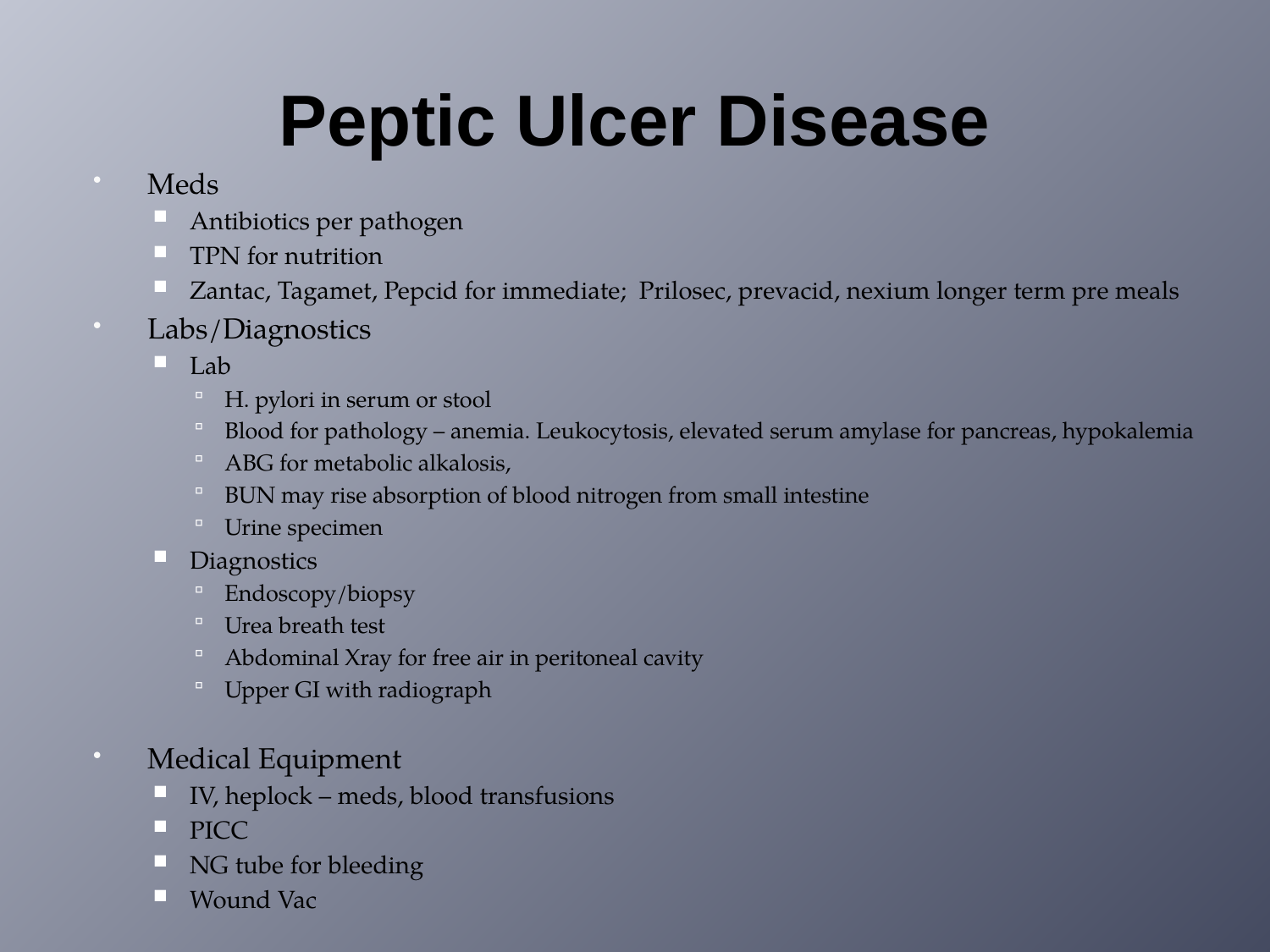

# Peptic Ulcer Disease
Meds
Antibiotics per pathogen
TPN for nutrition
Zantac, Tagamet, Pepcid for immediate;  Prilosec, prevacid, nexium longer term pre meals
Labs/Diagnostics
Lab
H. pylori in serum or stool
Blood for pathology – anemia. Leukocytosis, elevated serum amylase for pancreas, hypokalemia
ABG for metabolic alkalosis,
BUN may rise absorption of blood nitrogen from small intestine
Urine specimen
Diagnostics
Endoscopy/biopsy
Urea breath test
Abdominal Xray for free air in peritoneal cavity
Upper GI with radiograph

Medical Equipment
IV, heplock – meds, blood transfusions
PICC
NG tube for bleeding
Wound Vac